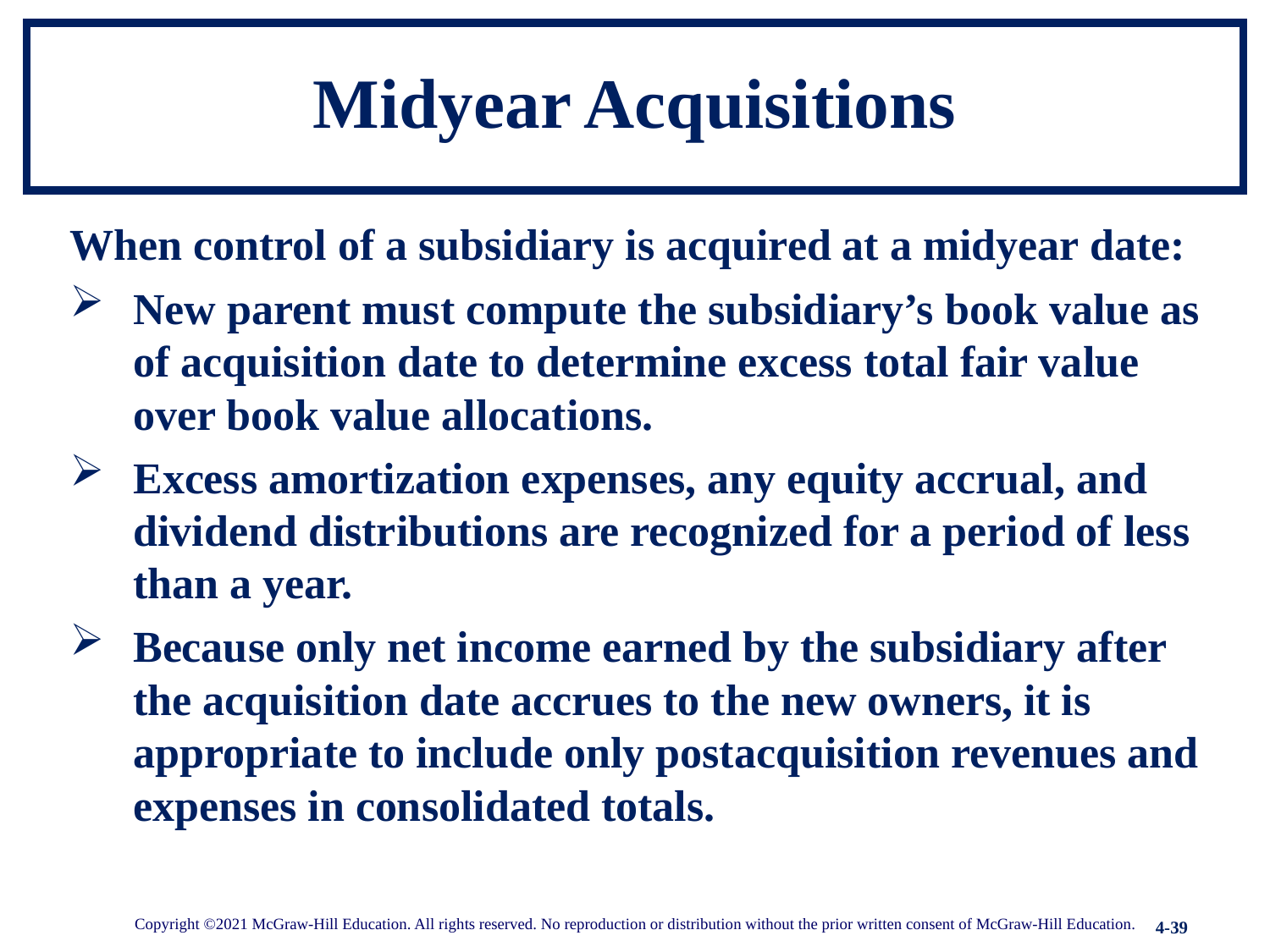

# Midyear Acquisitions
When control of a subsidiary is acquired at a midyear date:
New parent must compute the subsidiary’s book value as of acquisition date to determine excess total fair value over book value allocations.
Excess amortization expenses, any equity accrual, and dividend distributions are recognized for a period of less than a year.
Because only net income earned by the subsidiary after the acquisition date accrues to the new owners, it is appropriate to include only postacquisition revenues and expenses in consolidated totals.
Copyright ©2021 McGraw-Hill Education. All rights reserved. No reproduction or distribution without the prior written consent of McGraw-Hill Education.
4-39